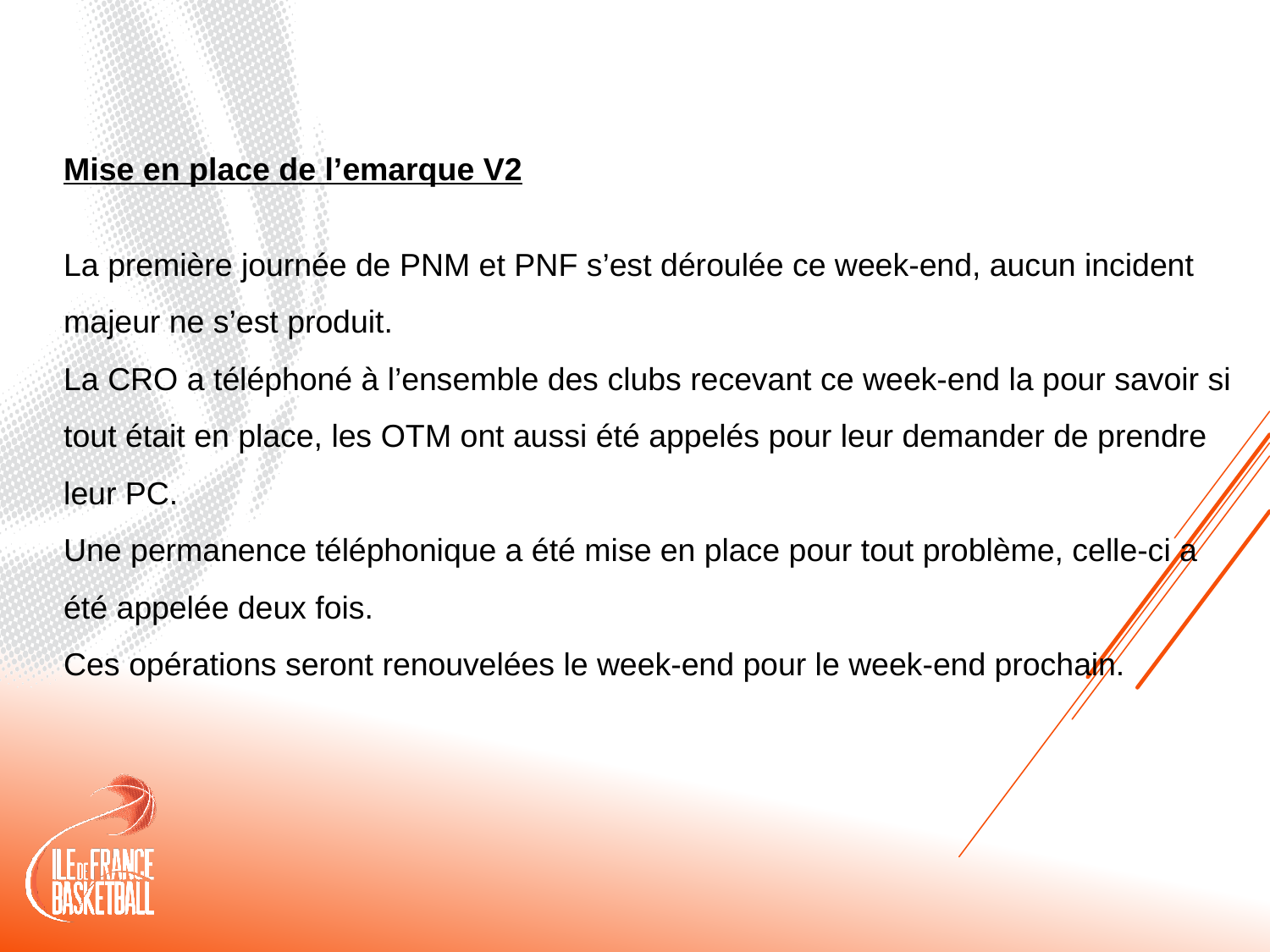

Mise en place de l’emarque V2

La première journée de PNM et PNF s’est déroulée ce week-end, aucun incident majeur ne s’est produit.
La CRO a téléphoné à l’ensemble des clubs recevant ce week-end la pour savoir si tout était en place, les OTM ont aussi été appelés pour leur demander de prendre leur PC.
Une permanence téléphonique a été mise en place pour tout problème, celle-ci a été appelée deux fois.
Ces opérations seront renouvelées le week-end pour le week-end prochain.